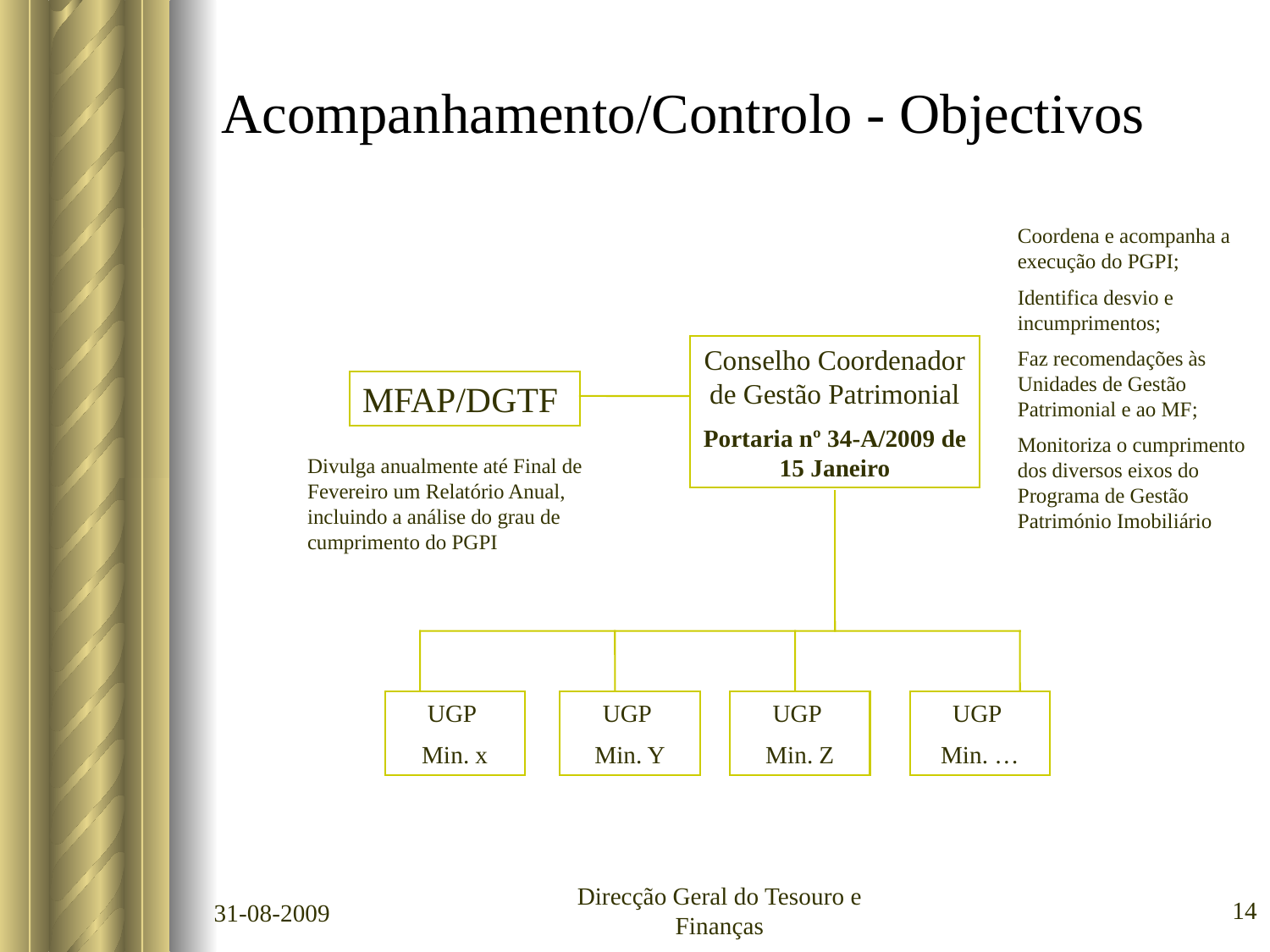

# Acompanhamento/Controlo - Objectivos
Coordena e acompanha a execução do PGPI;
Identifica desvio e incumprimentos;
Faz recomendações às Unidades de Gestão Patrimonial e ao MF;
Monitoriza o cumprimento dos diversos eixos do Programa de Gestão Património Imobiliário
Conselho Coordenador de Gestão Patrimonial
Portaria nº 34-A/2009 de 15 Janeiro
MFAP/DGTF

UGP
Min. x
UGP
Min. Y
UGP
Min. Z
UGP
Min. …
Divulga anualmente até Final de Fevereiro um Relatório Anual, incluindo a análise do grau de cumprimento do PGPI
31-08-2009
Direcção Geral do Tesouro e Finanças
14